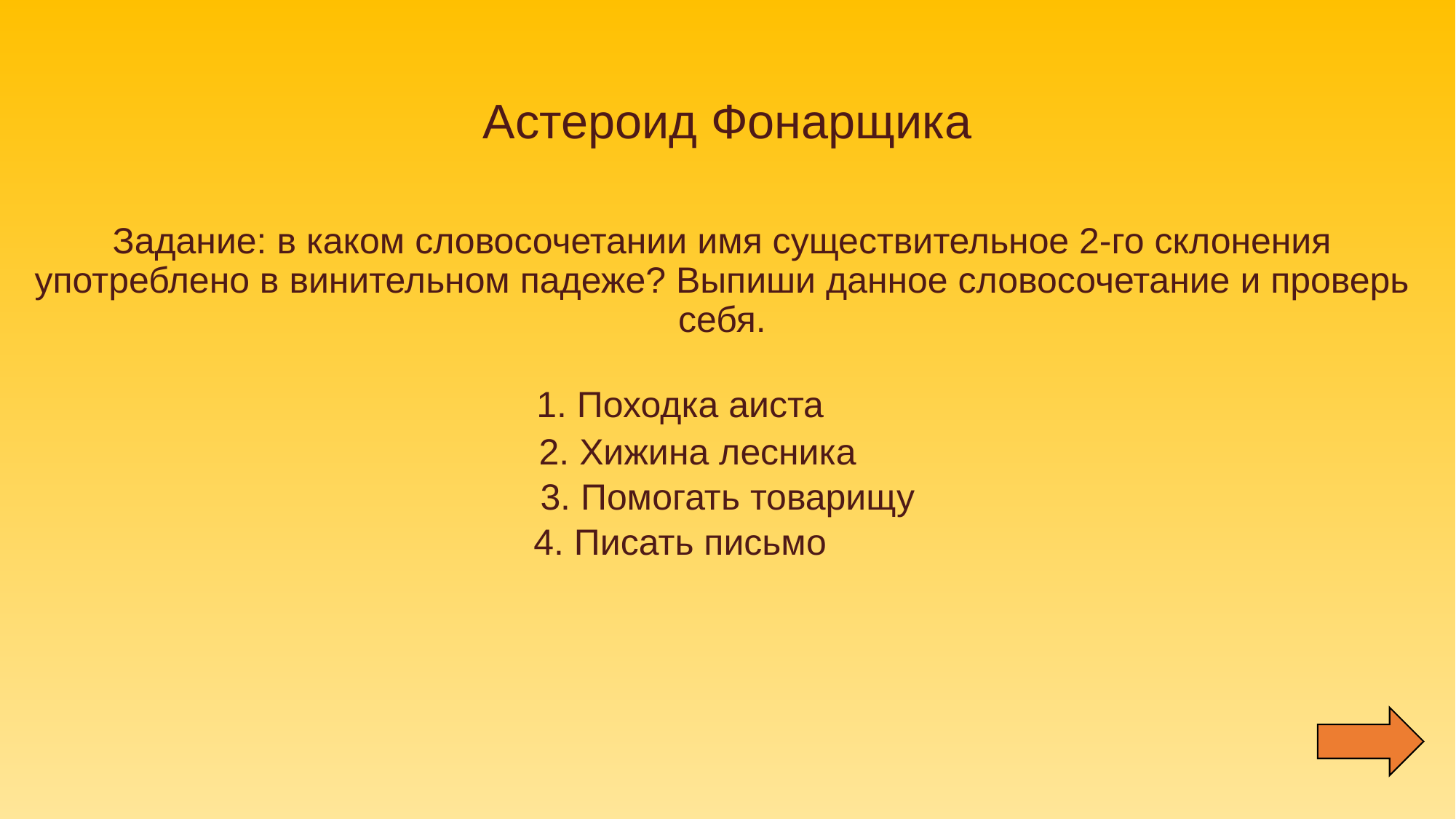

# Астероид Фонарщика
Задание: в каком словосочетании имя существительное 2-го склонения употреблено в винительном падеже? Выпиши данное словосочетание и проверь себя.
1. Походка аиста
2. Хижина лесника
3. Помогать товарищу
4. Писать письмо